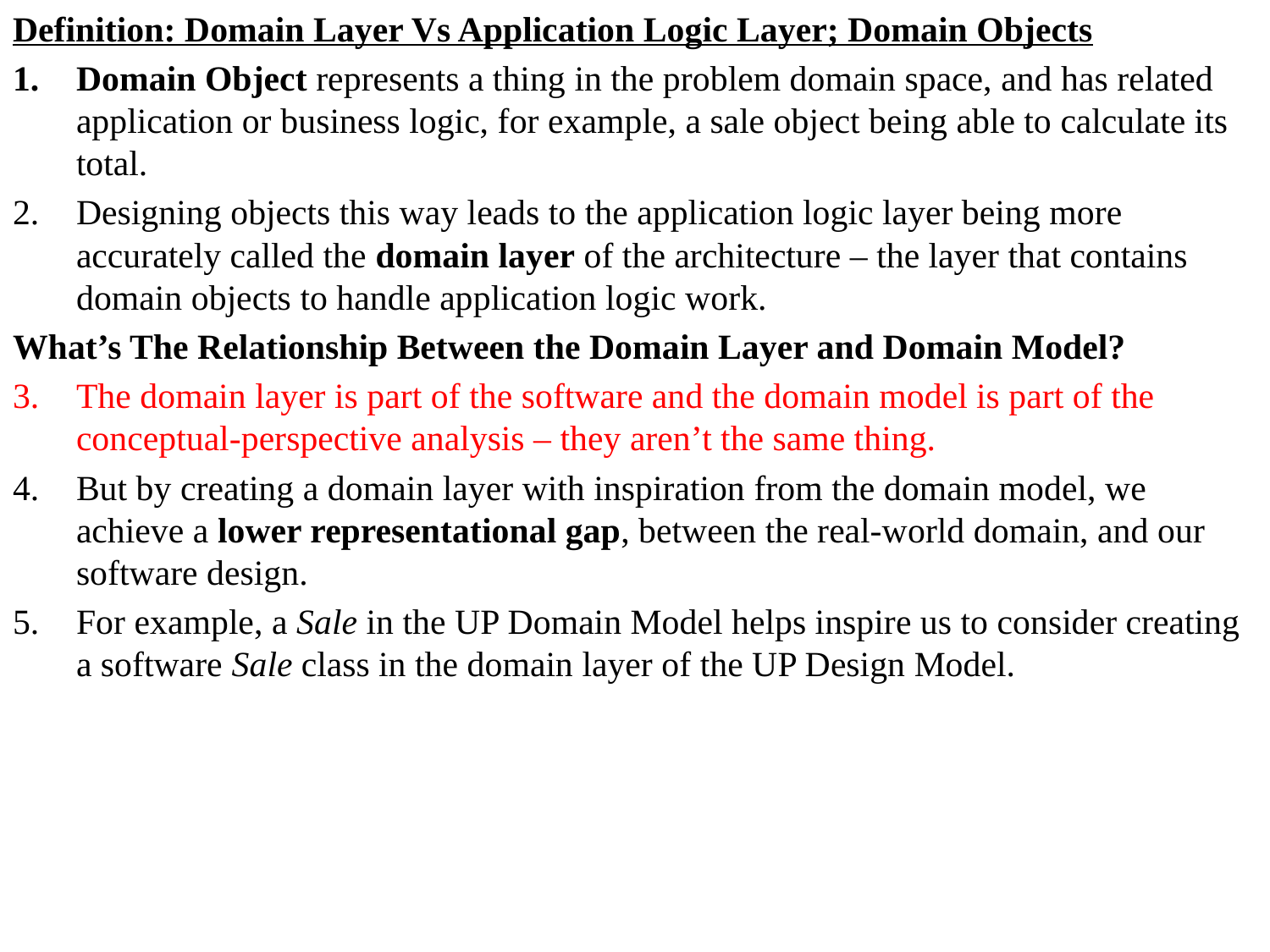

Definition: Domain Layer Vs Application Logic Layer; Domain Objects
Domain Object represents a thing in the problem domain space, and has related application or business logic, for example, a sale object being able to calculate its total.
Designing objects this way leads to the application logic layer being more accurately called the domain layer of the architecture – the layer that contains domain objects to handle application logic work.
What’s The Relationship Between the Domain Layer and Domain Model?
The domain layer is part of the software and the domain model is part of the conceptual-perspective analysis – they aren’t the same thing.
But by creating a domain layer with inspiration from the domain model, we achieve a lower representational gap, between the real-world domain, and our software design.
For example, a Sale in the UP Domain Model helps inspire us to consider creating a software Sale class in the domain layer of the UP Design Model.